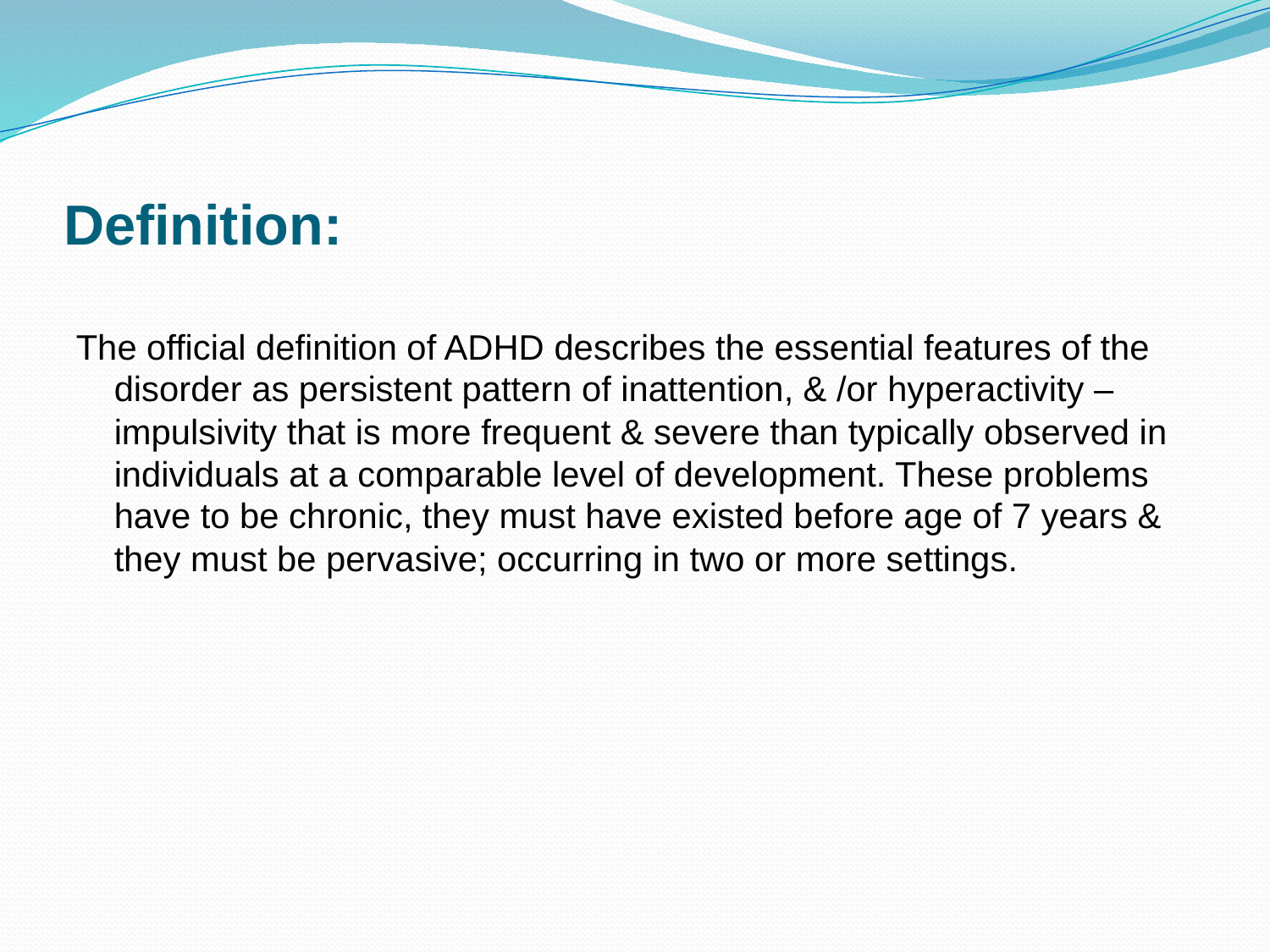

# Definition:

The official definition of ADHD describes the essential features of the disorder as persistent pattern of inattention, & /or hyperactivity – impulsivity that is more frequent & severe than typically observed in individuals at a comparable level of development. These problems have to be chronic, they must have existed before age of 7 years & they must be pervasive; occurring in two or more settings.